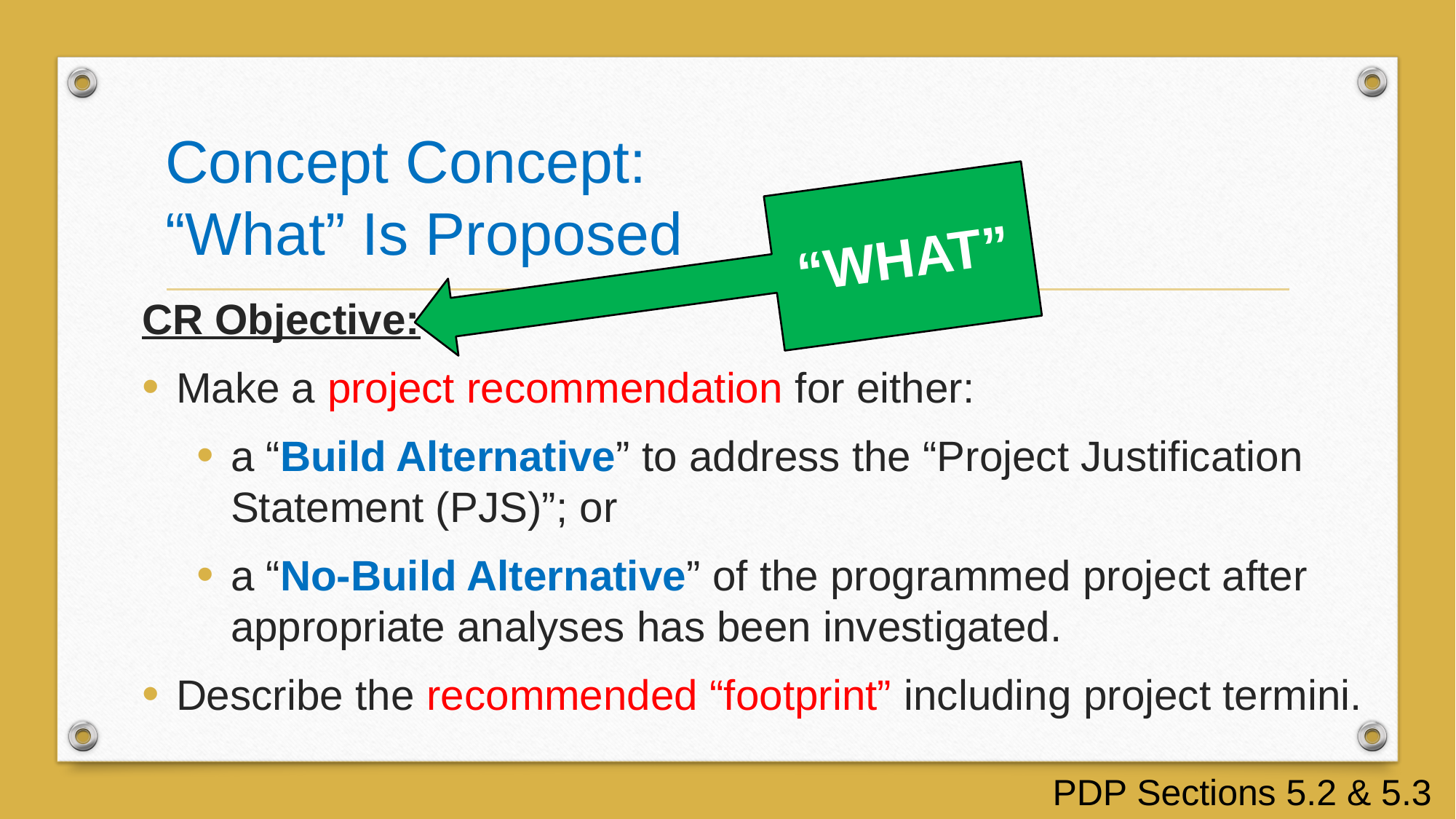

# Concept Concept: “What” Is Proposed
“WHAT”
CR Objective:
Make a project recommendation for either:
a “Build Alternative” to address the “Project Justification Statement (PJS)”; or
a “No-Build Alternative” of the programmed project after appropriate analyses has been investigated.
Describe the recommended “footprint” including project termini.

PDP Sections 5.2 & 5.3